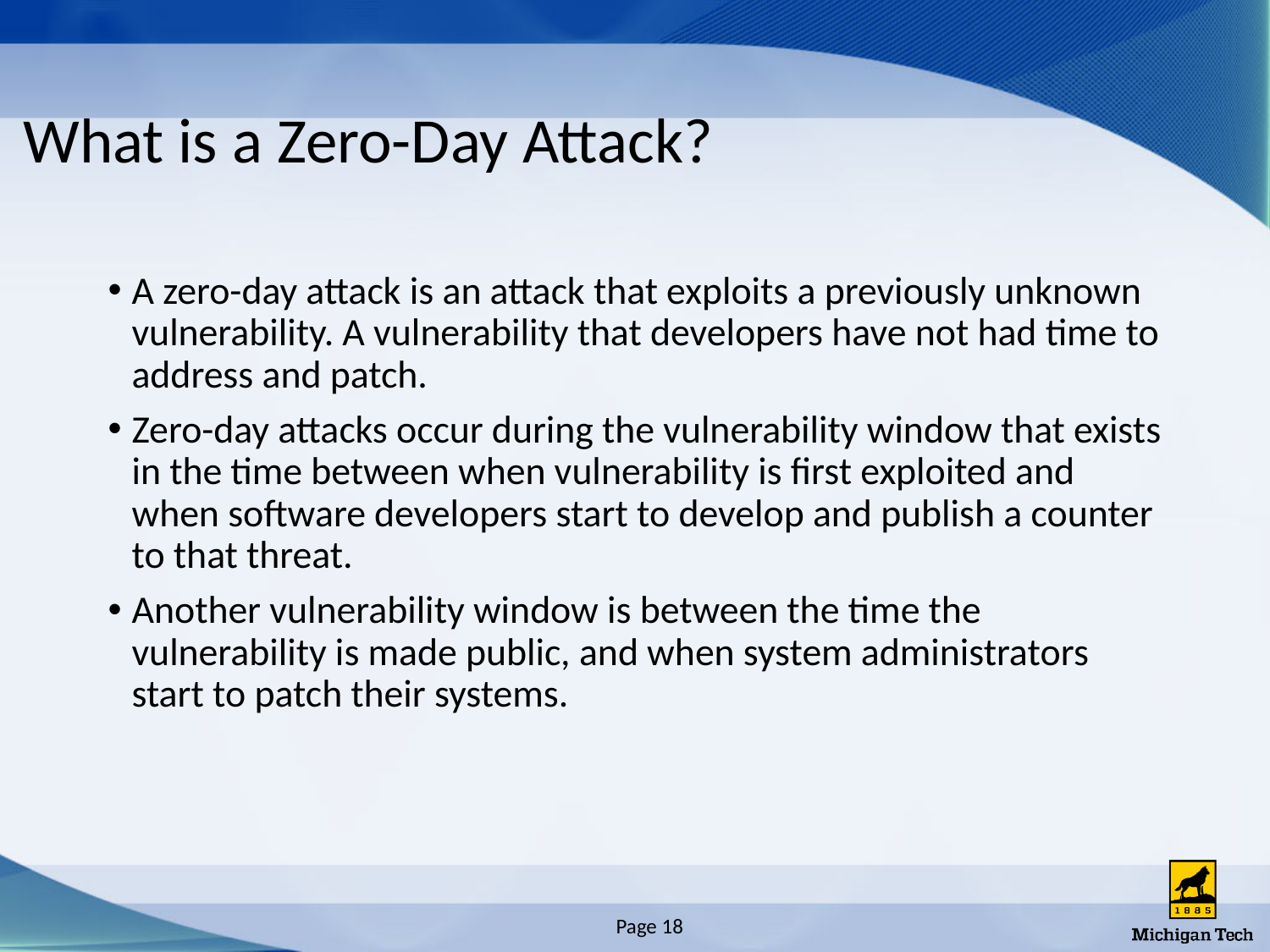

# What is a Zero-Day Attack?
A zero-day attack is an attack that exploits a previously unknown vulnerability. A vulnerability that developers have not had time to address and patch.
Zero-day attacks occur during the vulnerability window that exists in the time between when vulnerability is first exploited and when software developers start to develop and publish a counter to that threat.
Another vulnerability window is between the time the vulnerability is made public, and when system administrators start to patch their systems.